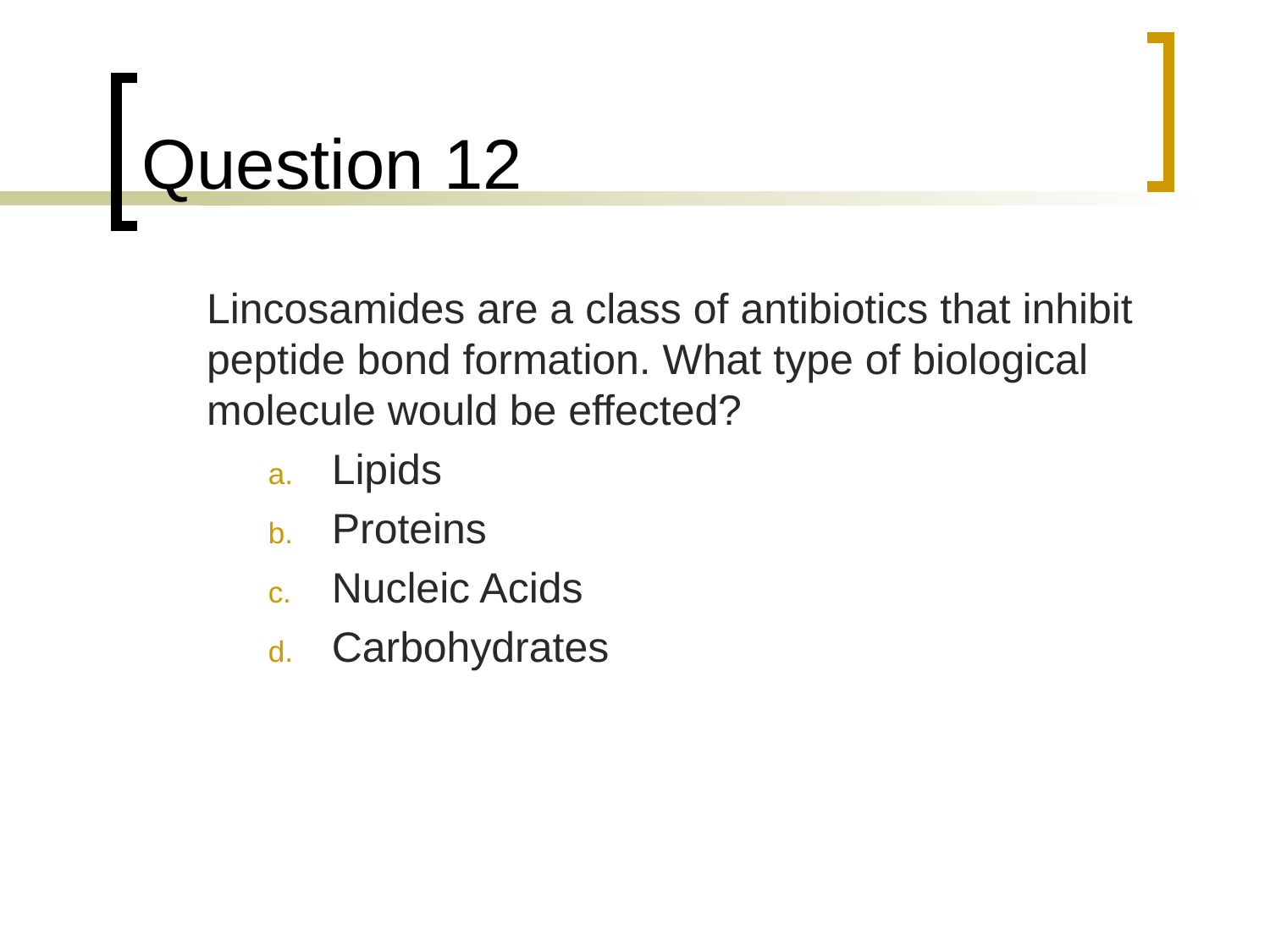

# Question 12
	Lincosamides are a class of antibiotics that inhibit peptide bond formation. What type of biological molecule would be effected?
Lipids
Proteins
Nucleic Acids
Carbohydrates